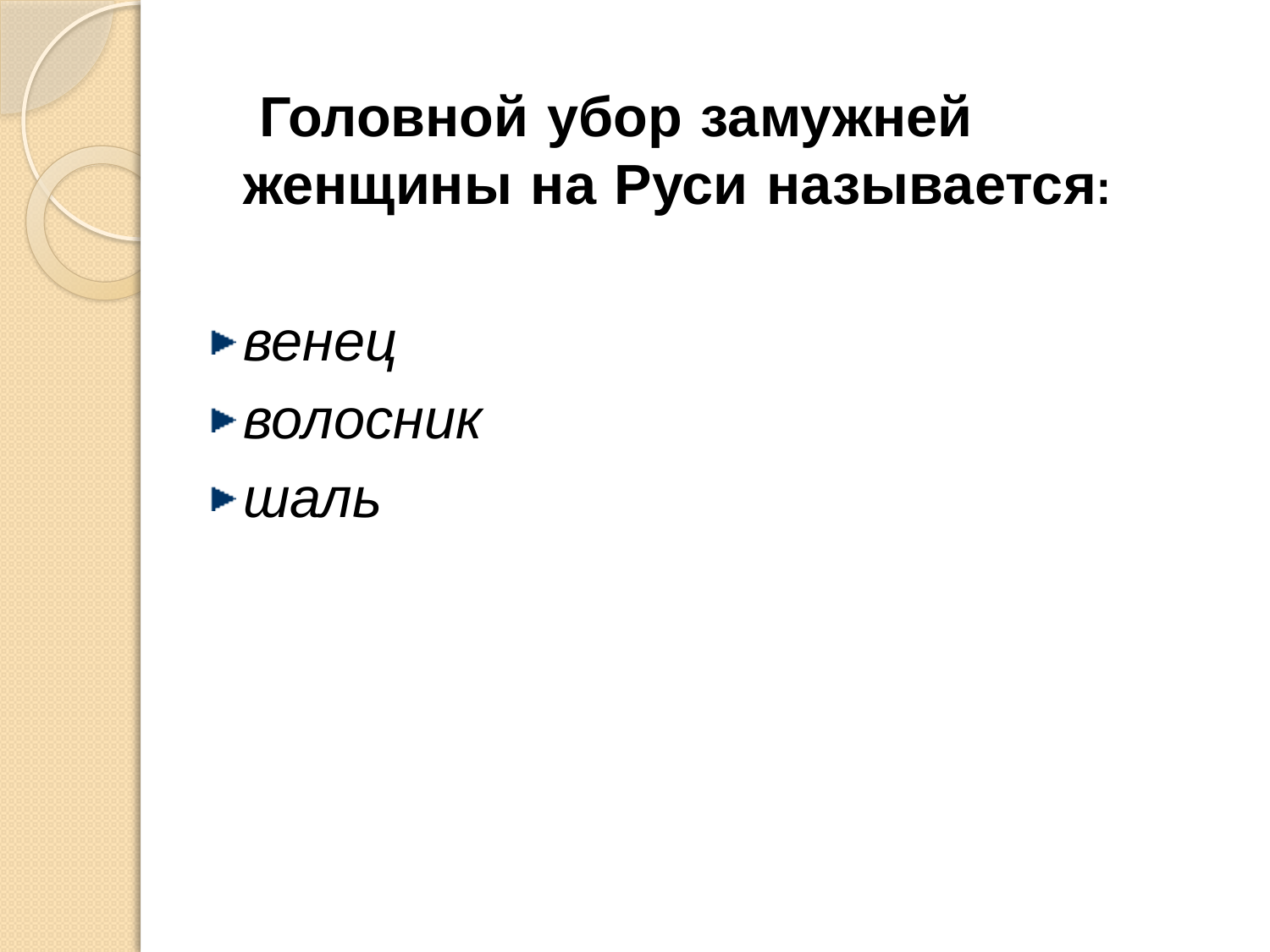

Головной убор замужней женщины на Руси называется:

венец
волосник
шаль